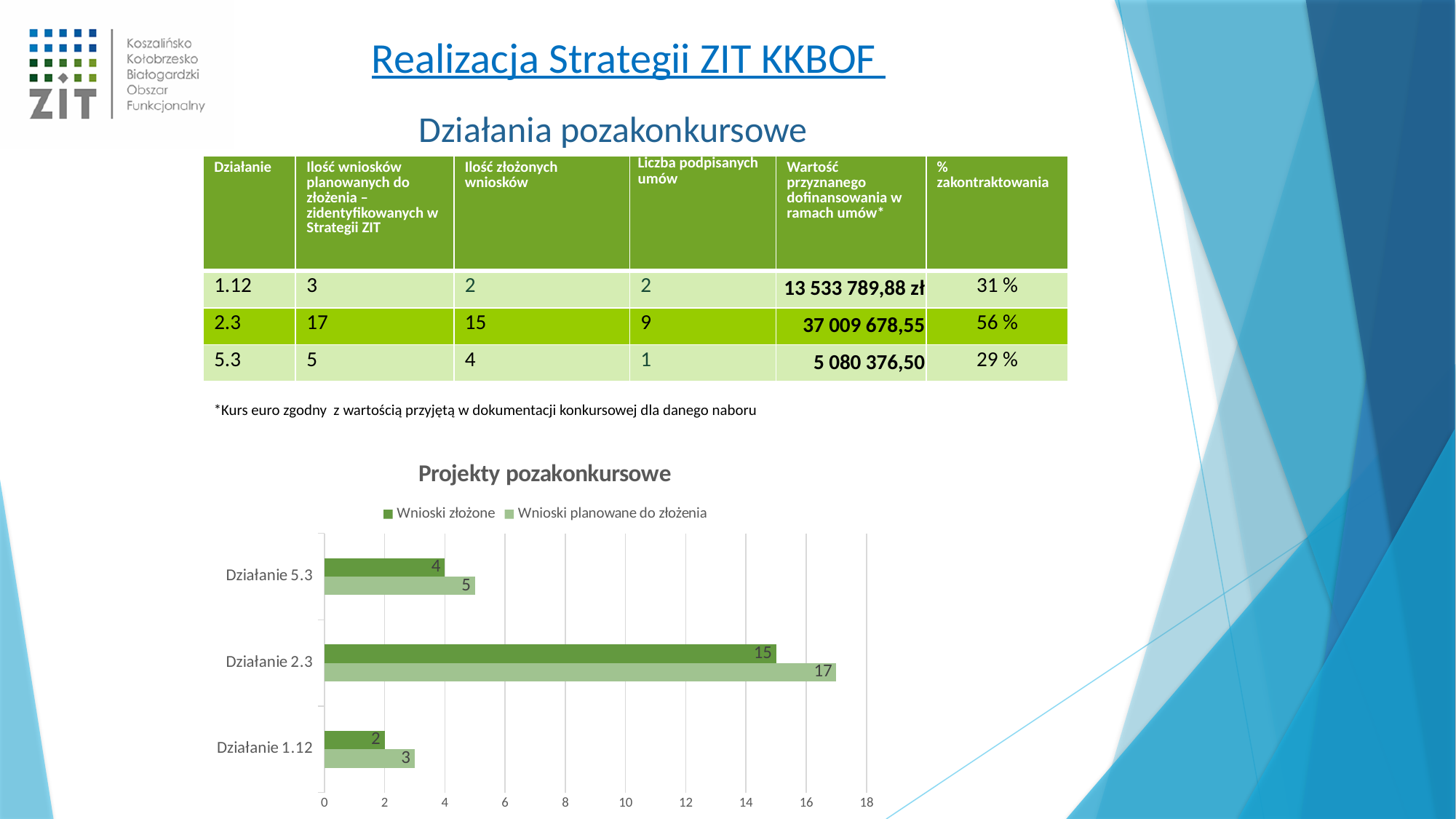

Realizacja Strategii ZIT KKBOF
Działania pozakonkursowe
| Działanie | Ilość wniosków planowanych do złożenia – zidentyfikowanych w Strategii ZIT | Ilość złożonych wniosków | Liczba podpisanych umów | Wartość przyznanego dofinansowania w ramach umów\* | % zakontraktowania |
| --- | --- | --- | --- | --- | --- |
| 1.12 | 3 | 2 | 2 | 13 533 789,88 zł | 31 % |
| 2.3 | 17 | 15 | 9 | 37 009 678,55 | 56 % |
| 5.3 | 5 | 4 | 1 | 5 080 376,50 | 29 % |
*Kurs euro zgodny  z wartością przyjętą w dokumentacji konkursowej dla danego naboru

### Chart: Projekty pozakonkursowe

| Category |  |  |
|---|---|---|
| Działanie 1.12 | 3.0 | 2.0 |
| Działanie 2.3 | 17.0 | 15.0 |
| Działanie 5.3 | 5.0 | 4.0 |